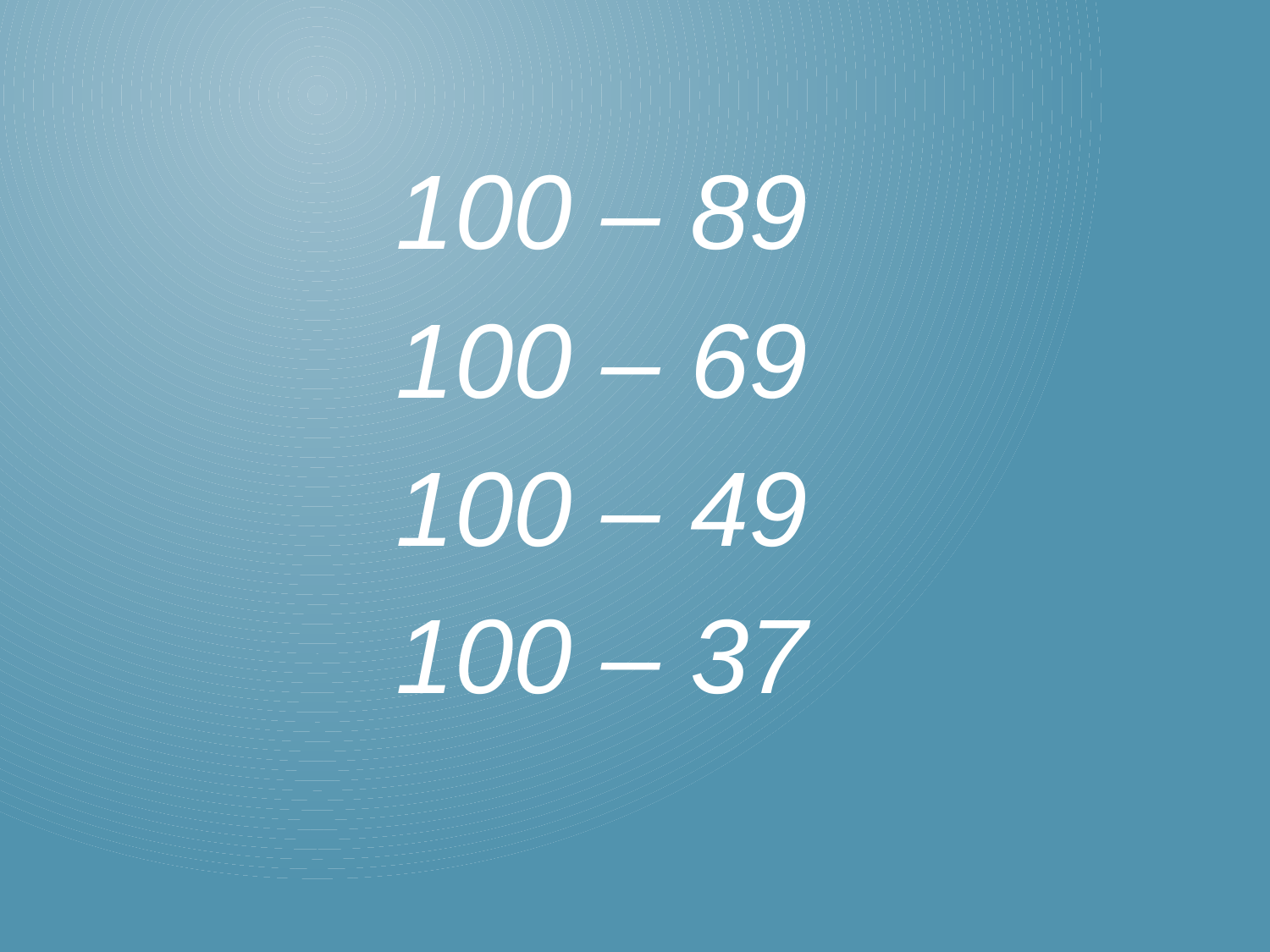

100 – 89
100 – 69
100 – 49
100 – 37